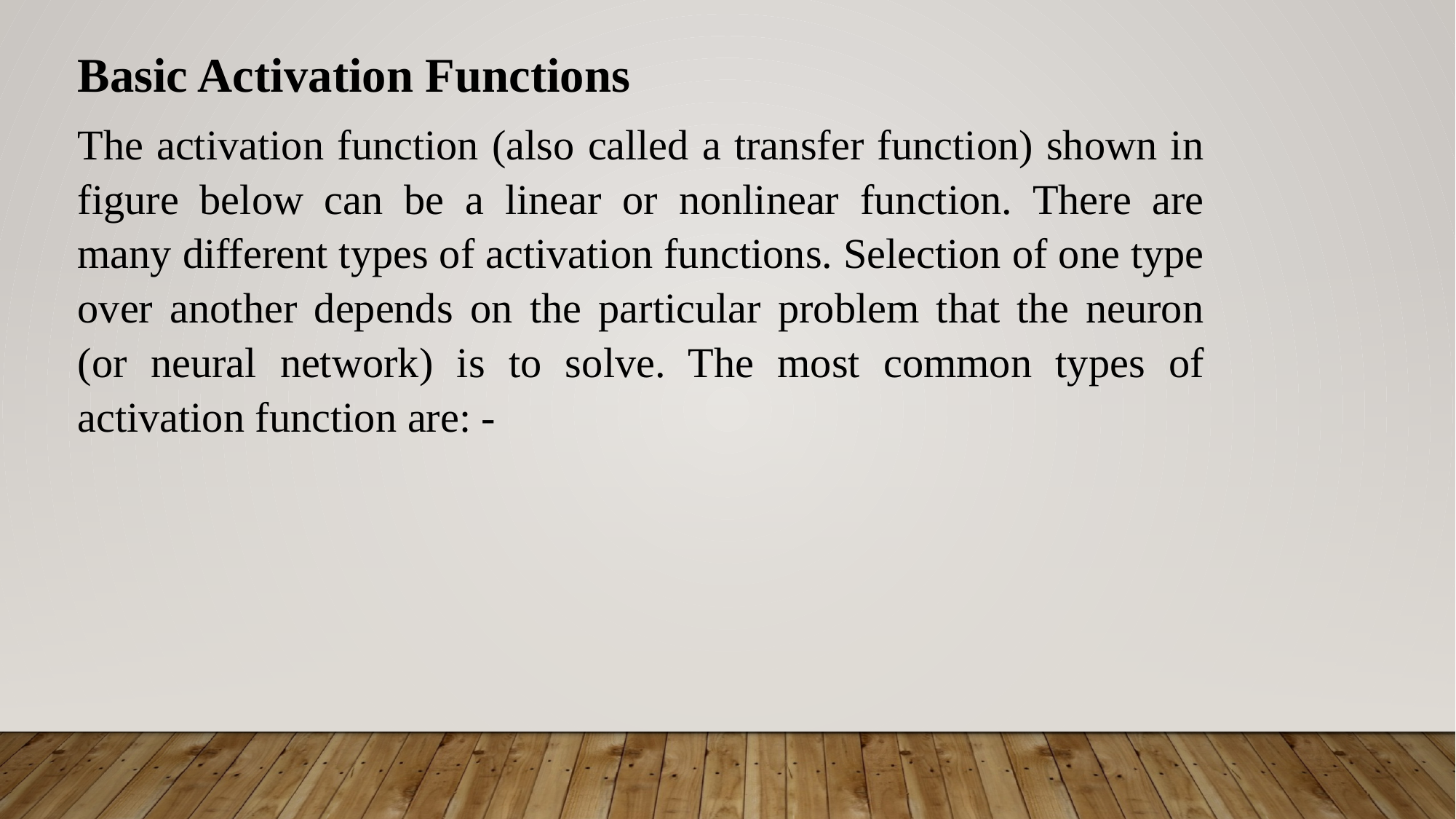

Basic Activation Functions
The activation function (also called a transfer function) shown in figure below can be a linear or nonlinear function. There are many different types of activation functions. Selection of one type over another depends on the particular problem that the neuron (or neural network) is to solve. The most common types of activation function are: -